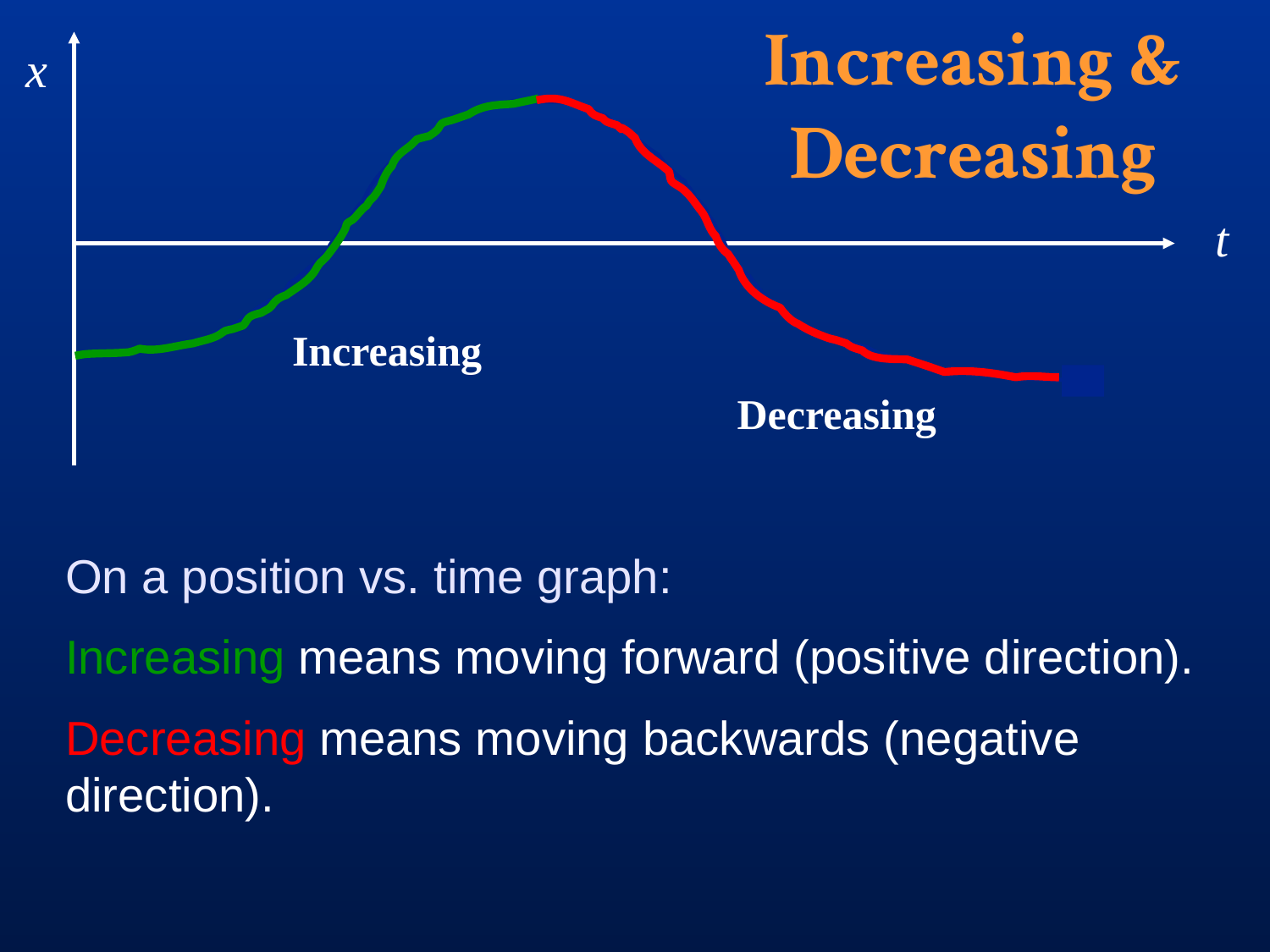

# Increasing & Decreasing
 x

t

Increasing
Decreasing
On a position vs. time graph:
Increasing means moving forward (positive direction).
Decreasing means moving backwards (negative direction).